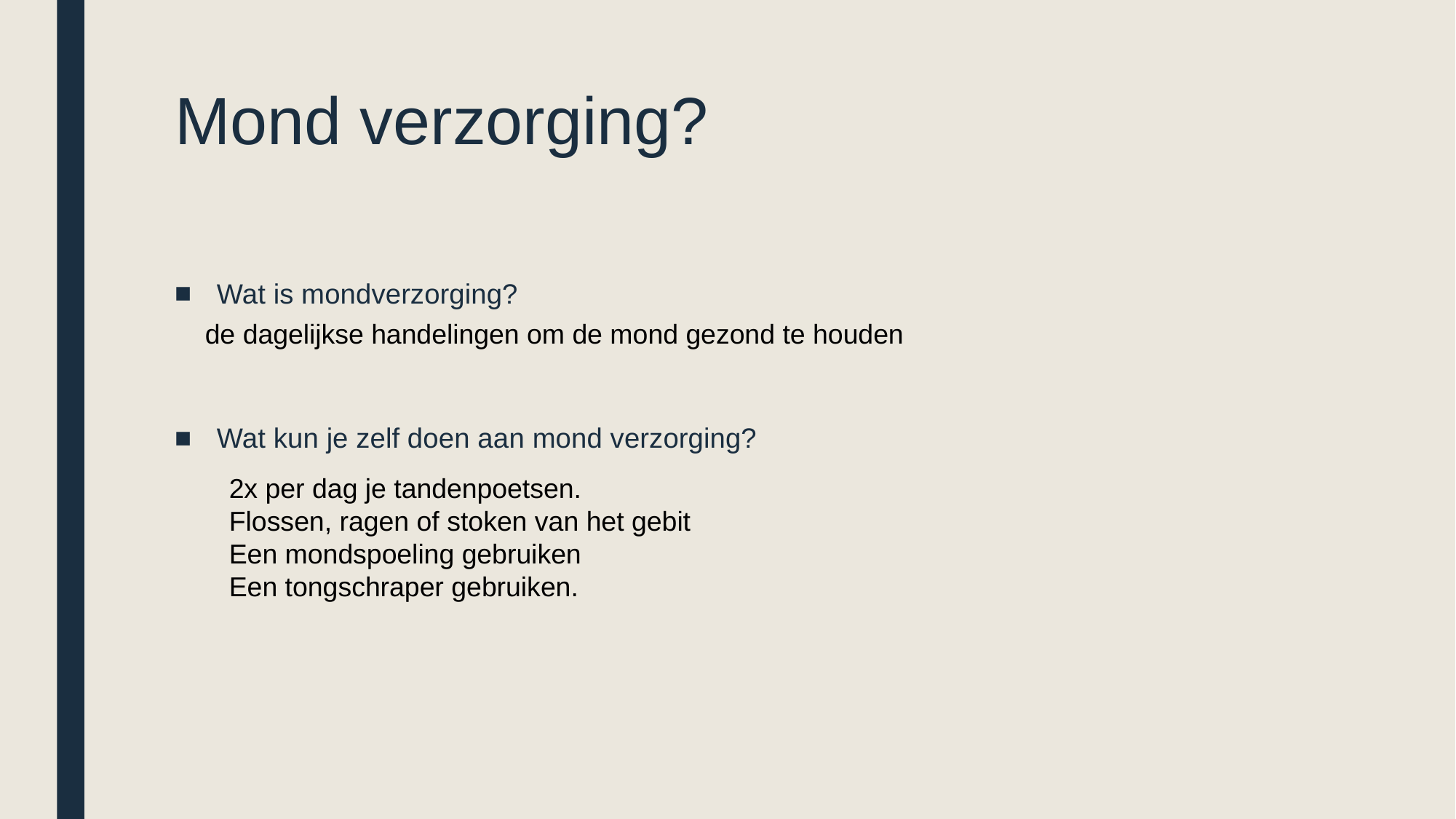

# Mond verzorging?
Wat is mondverzorging?

Wat kun je zelf doen aan mond verzorging?
de dagelijkse handelingen om de mond gezond te houden
2x per dag je tandenpoetsen.
Flossen, ragen of stoken van het gebit
Een mondspoeling gebruiken
Een tongschraper gebruiken.